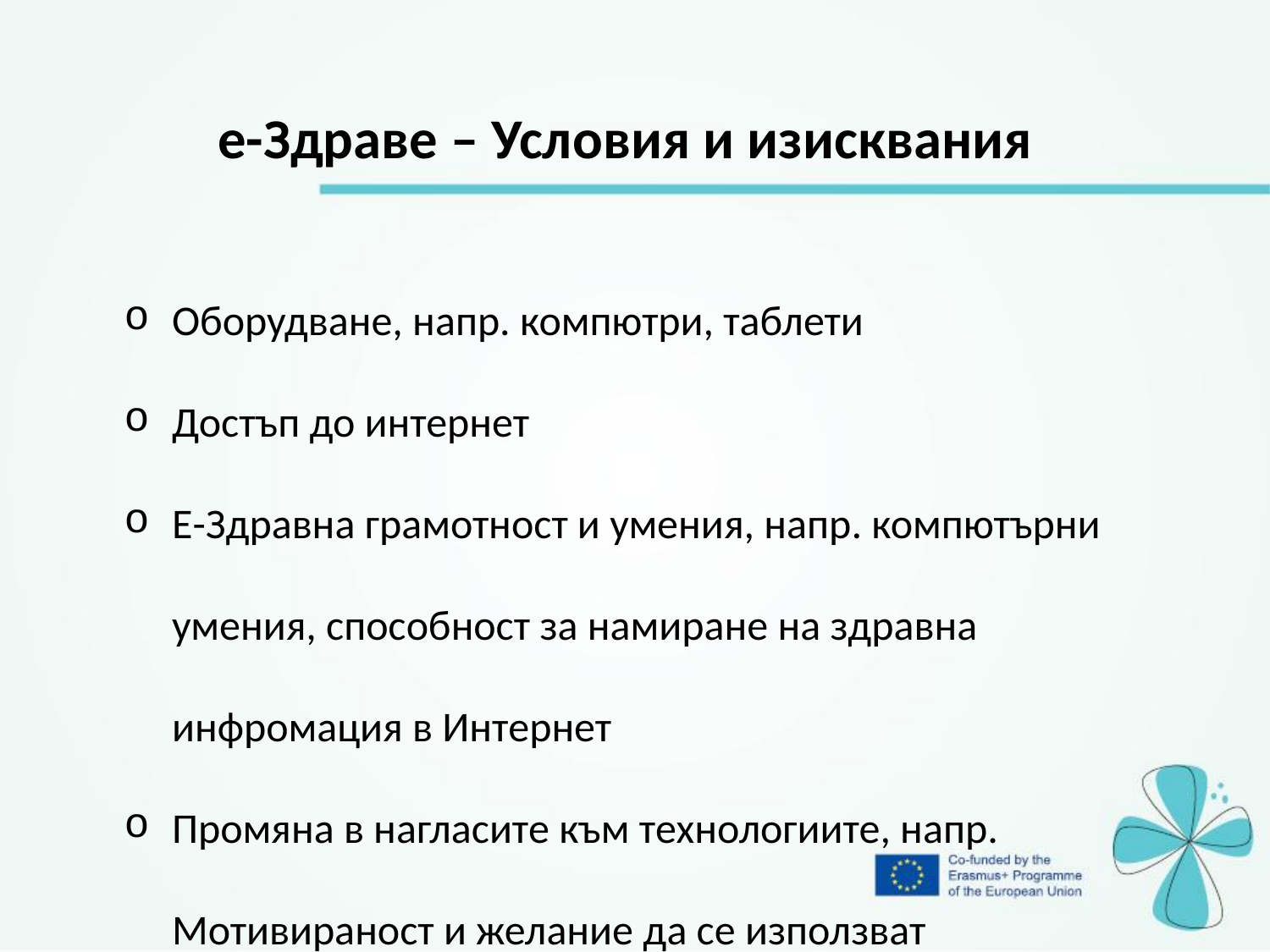

е-Здраве – Условия и изисквания
Оборудване, напр. компютри, таблети
Достъп до интернет
Е-Здравна грамотност и умения, напр. компютърни умения, способност за намиране на здравна инфромация в Интернет
Промяна в нагласите към технологиите, напр. Мотивираност и желание да се използват